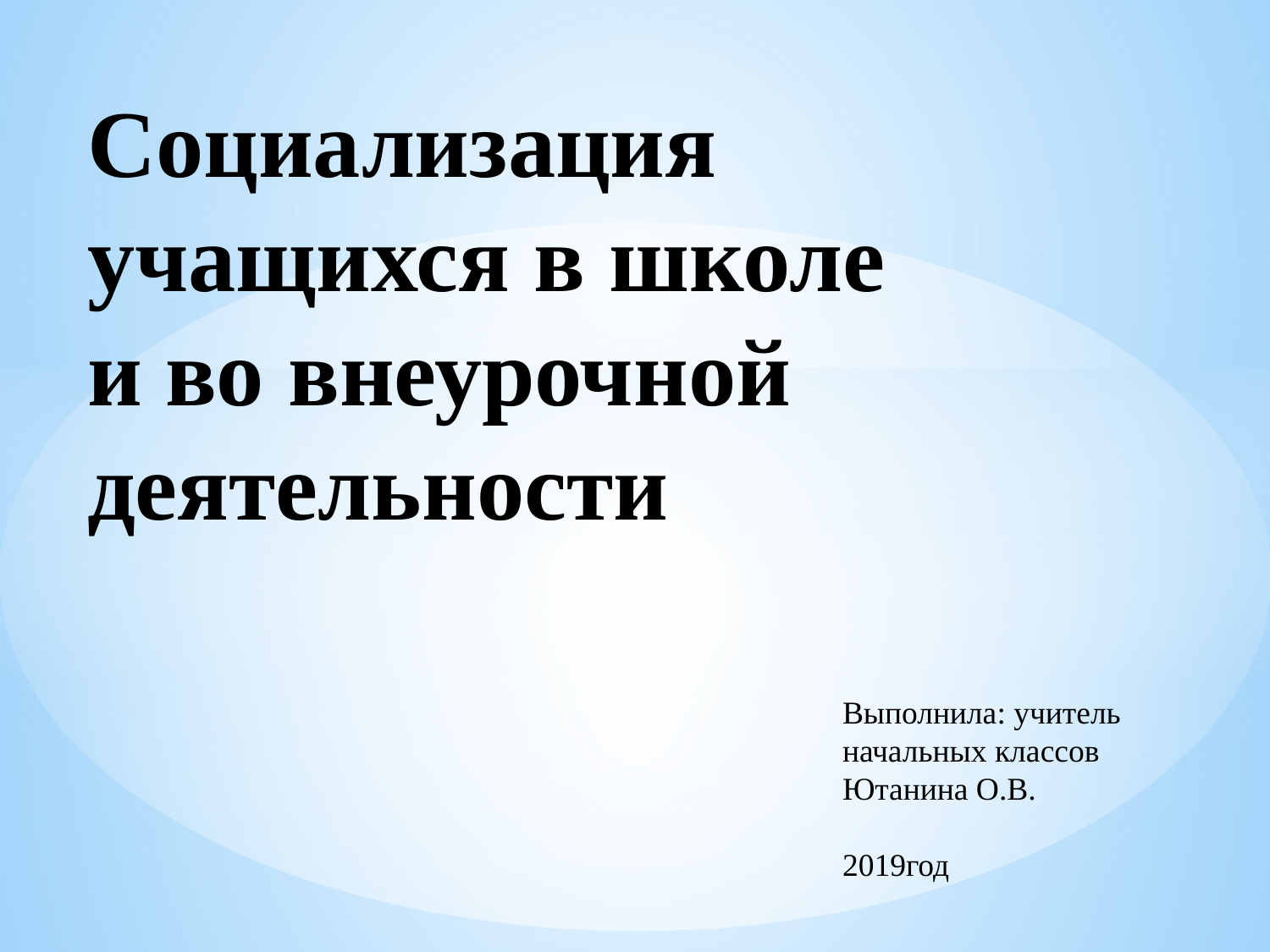

Социализация учащихся в школе
и во внеурочной деятельности
Выполнила: учитель
начальных классов
Ютанина О.В.

2019год